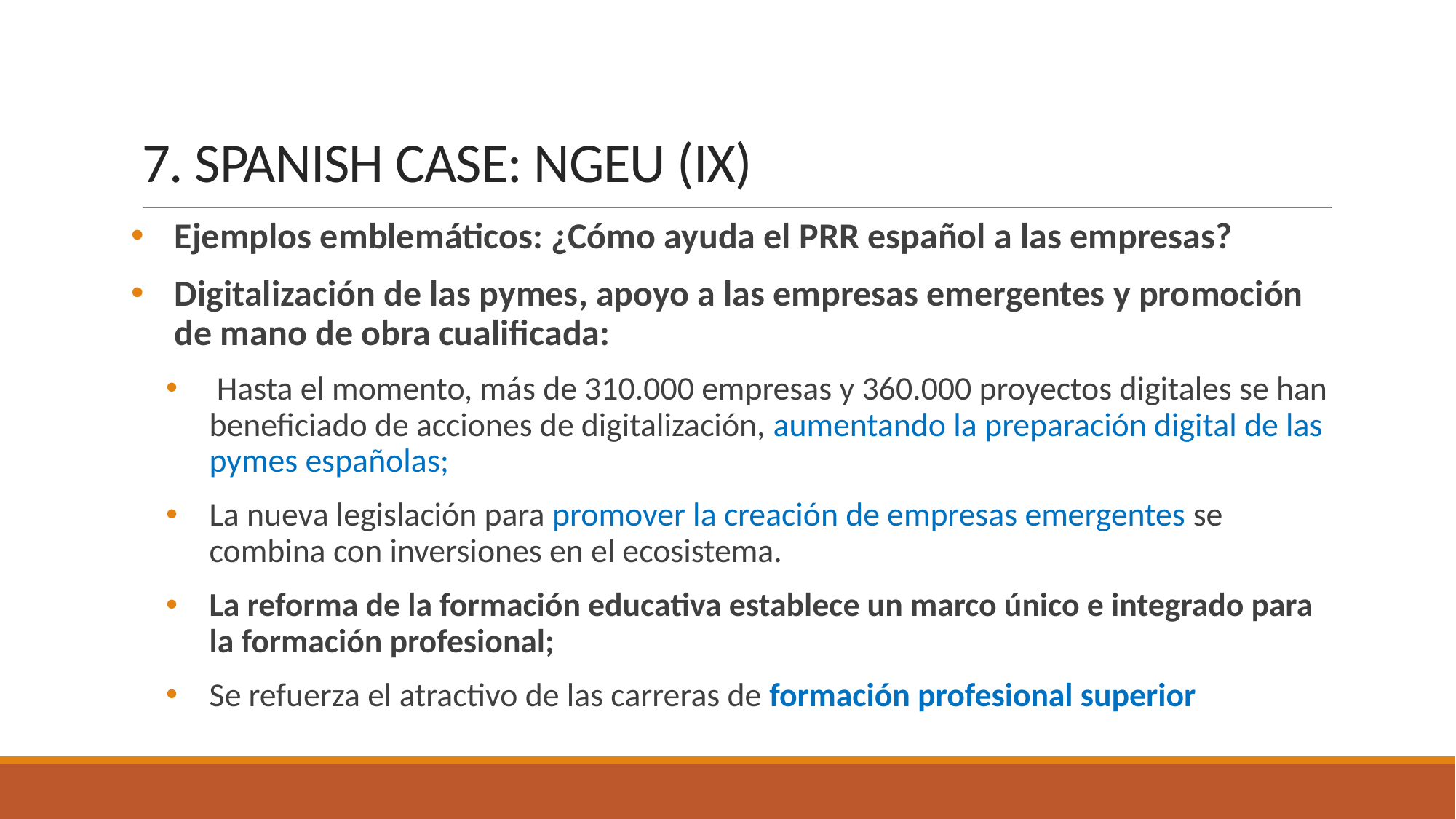

7. SPANISH CASE: NGEU (IX)
Ejemplos emblemáticos: ¿Cómo ayuda el PRR español a las empresas?
Digitalización de las pymes, apoyo a las empresas emergentes y promoción de mano de obra cualificada:
 Hasta el momento, más de 310.000 empresas y 360.000 proyectos digitales se han beneficiado de acciones de digitalización, aumentando la preparación digital de las pymes españolas;
La nueva legislación para promover la creación de empresas emergentes se combina con inversiones en el ecosistema.
La reforma de la formación educativa establece un marco único e integrado para la formación profesional;
Se refuerza el atractivo de las carreras de formación profesional superior